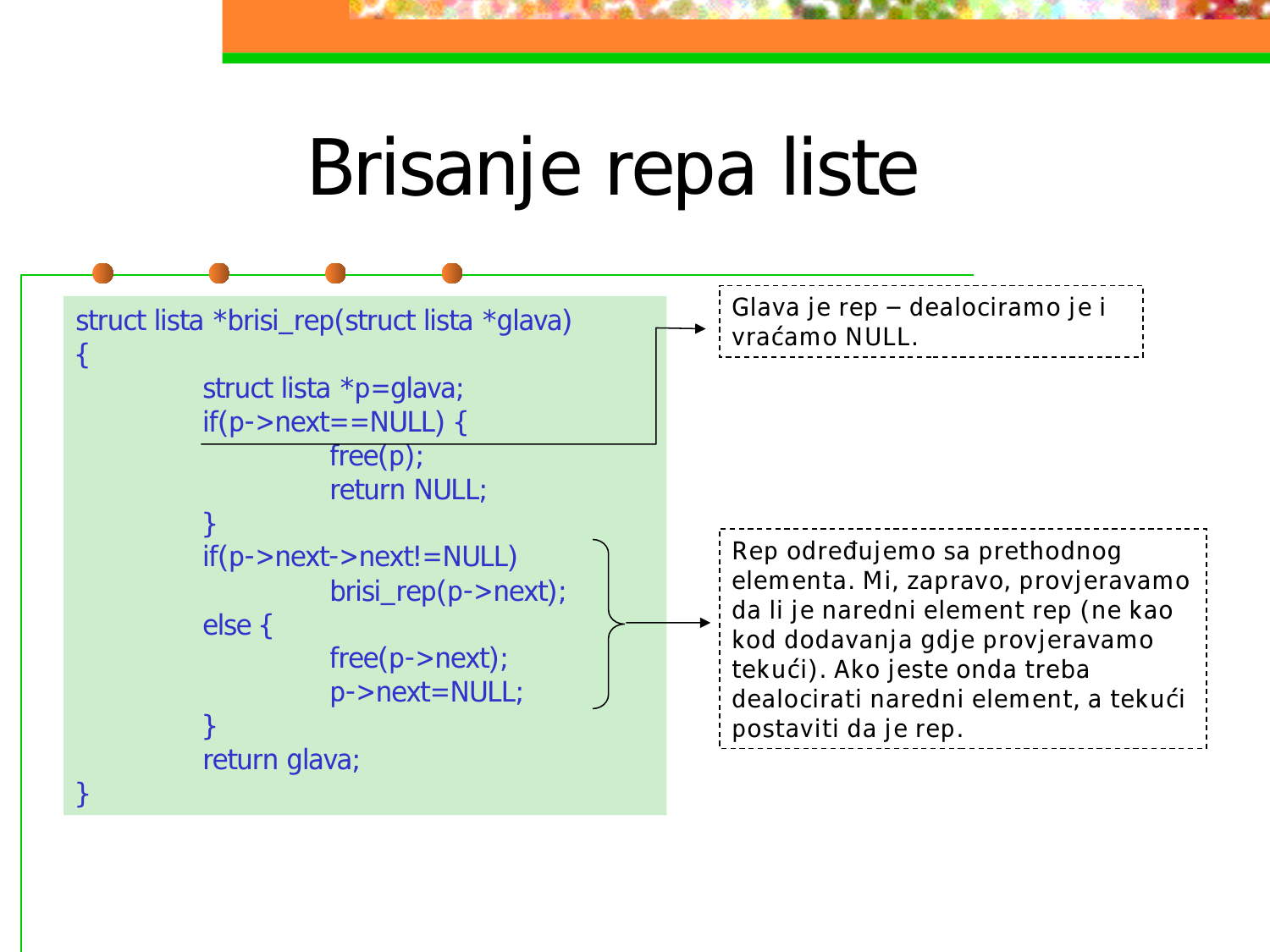

# Brisanje repa liste
Glava je rep – dealociramo je i vraćamo NULL.
struct lista *brisi_rep(struct lista *glava)
{
	struct lista *p=glava;
	if(p->next==NULL) {
		free(p);
		return NULL;
	}
	if(p->next->next!=NULL)
		brisi_rep(p->next);
	else {
		free(p->next);
		p->next=NULL;
	}
	return glava;
}

Rep određujemo sa prethodnog elementa. Mi, zapravo, provjeravamo da li je naredni element rep (ne kao kod dodavanja gdje provjeravamo tekući). Ako jeste onda treba dealocirati naredni element, a tekući postaviti da je rep.